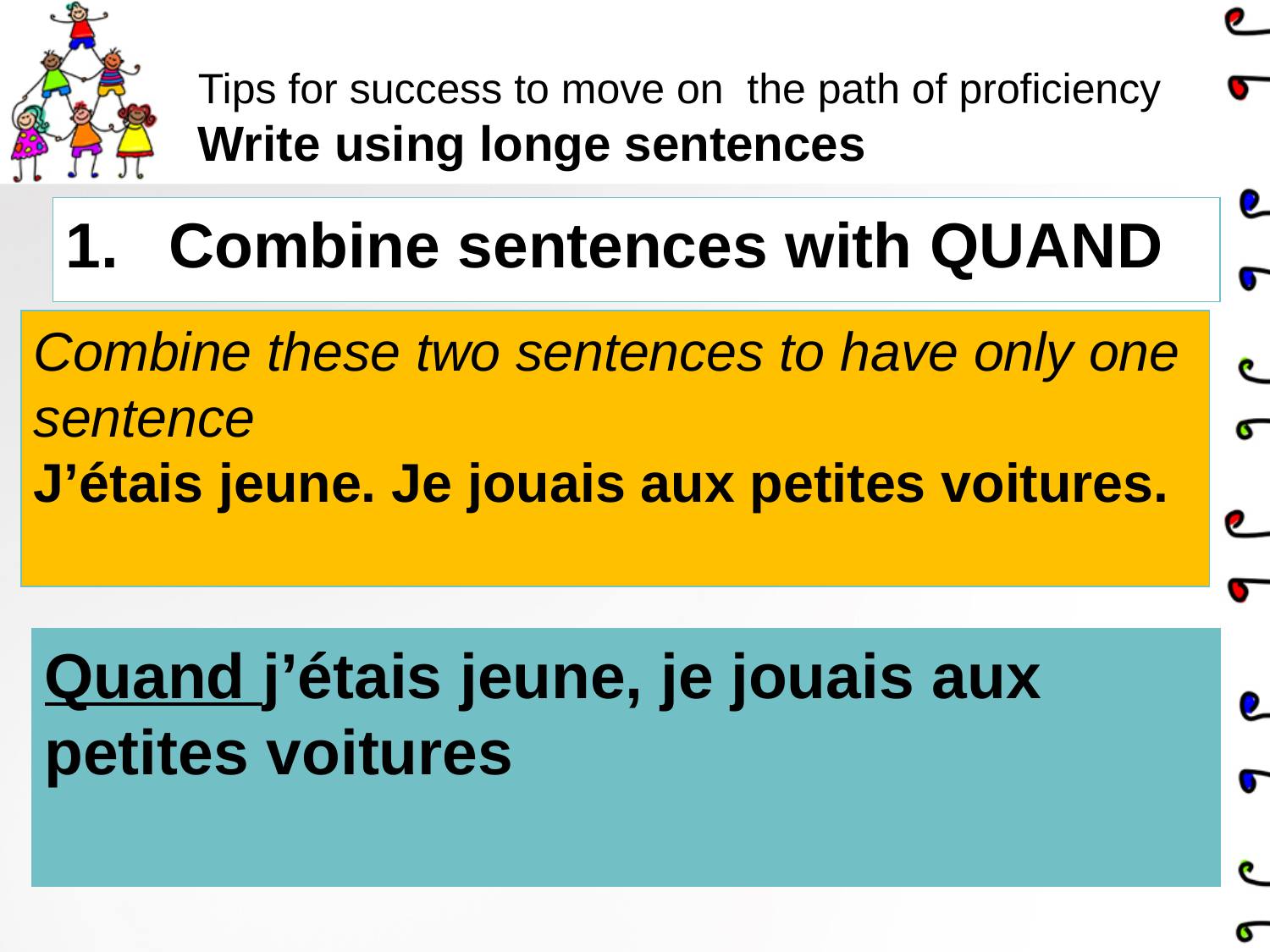

# Tips for success to move on  the path of proficiency Write using longe sentences
Combine sentences with QUAND
Combine these two sentences to have only one sentence
J’étais jeune. Je jouais aux petites voitures.
Quand j’étais jeune, je jouais aux petites voitures